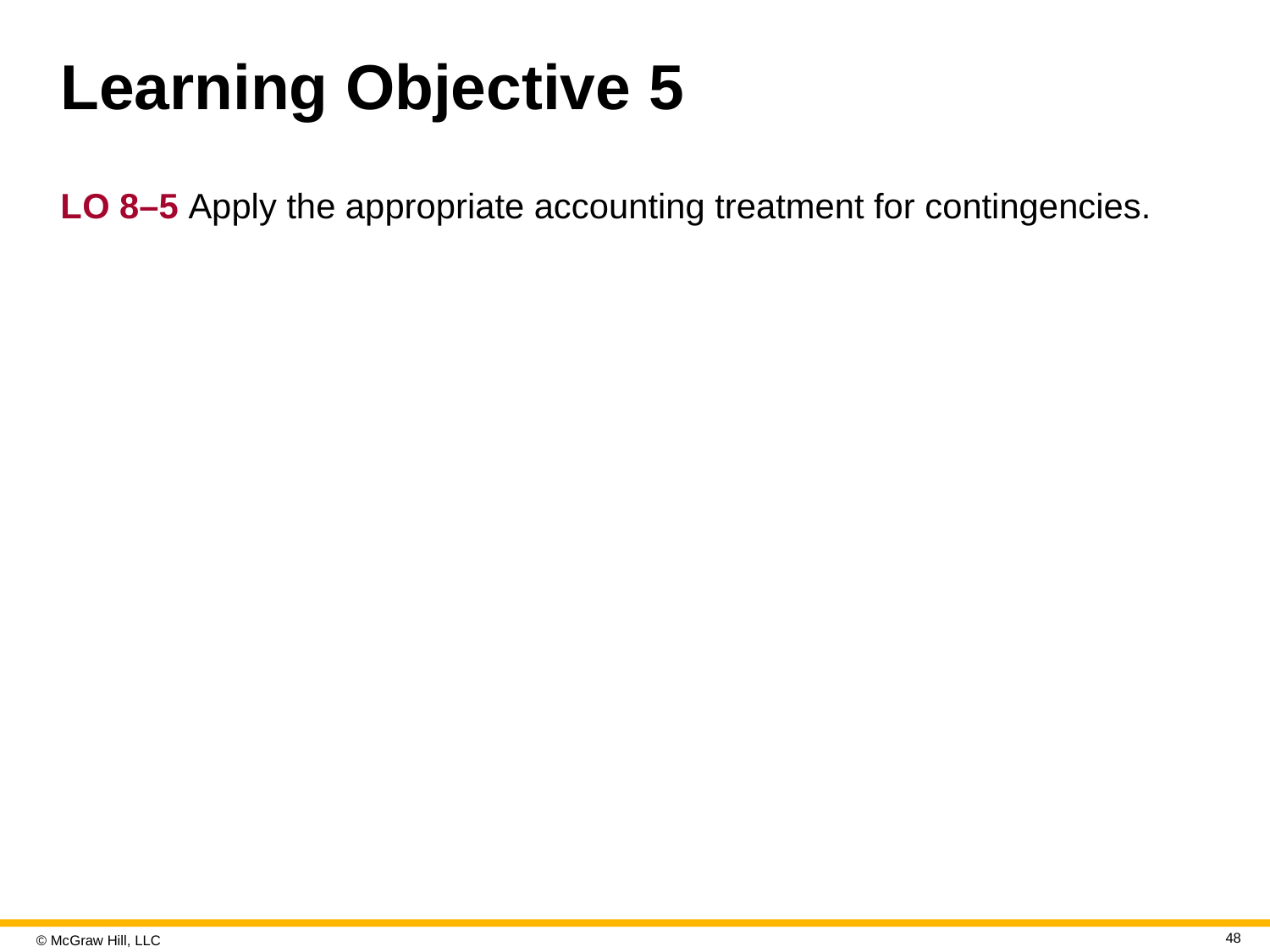

# Learning Objective 5
L O 8–5 Apply the appropriate accounting treatment for contingencies.
48